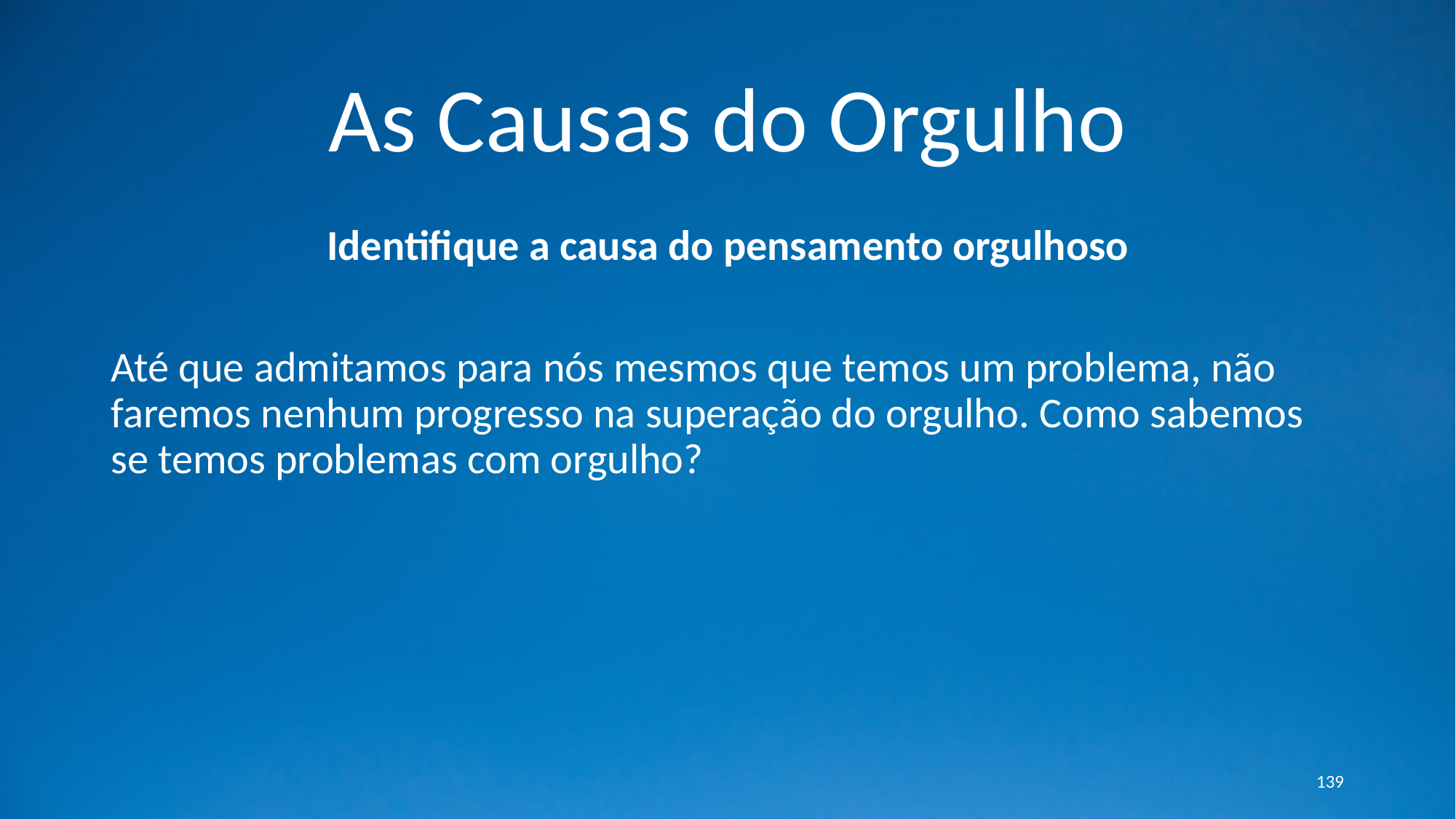

# As Causas do Orgulho
Identifique a causa do pensamento orgulhoso

Até que admitamos para nós mesmos que temos um problema, não faremos nenhum progresso na superação do orgulho. Como sabemos se temos problemas com orgulho?

139